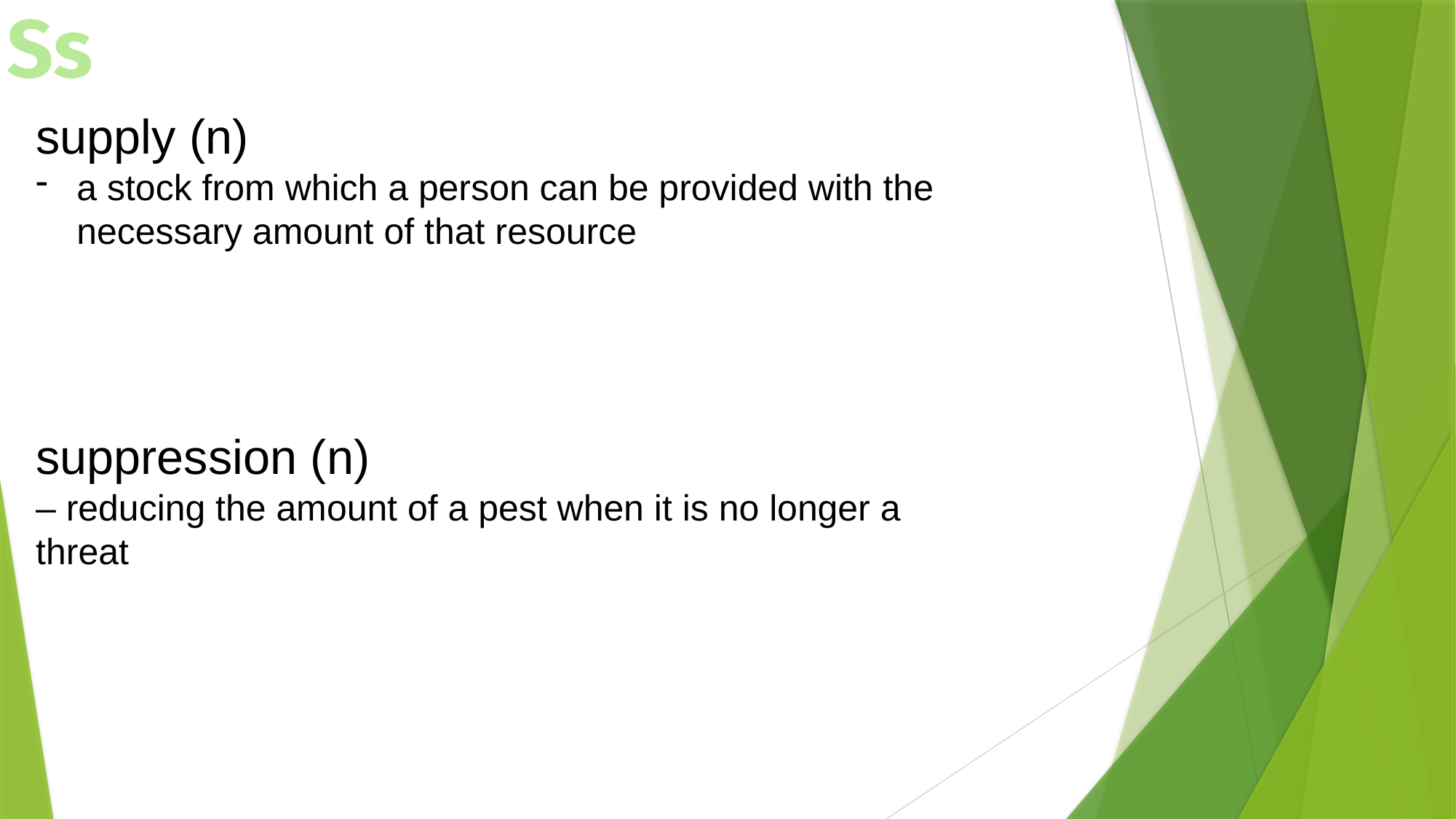

Ss
#
supply (n)
a stock from which a person can be provided with the necessary amount of that resource

suppression (n)
– reducing the amount of a pest when it is no longer a threat